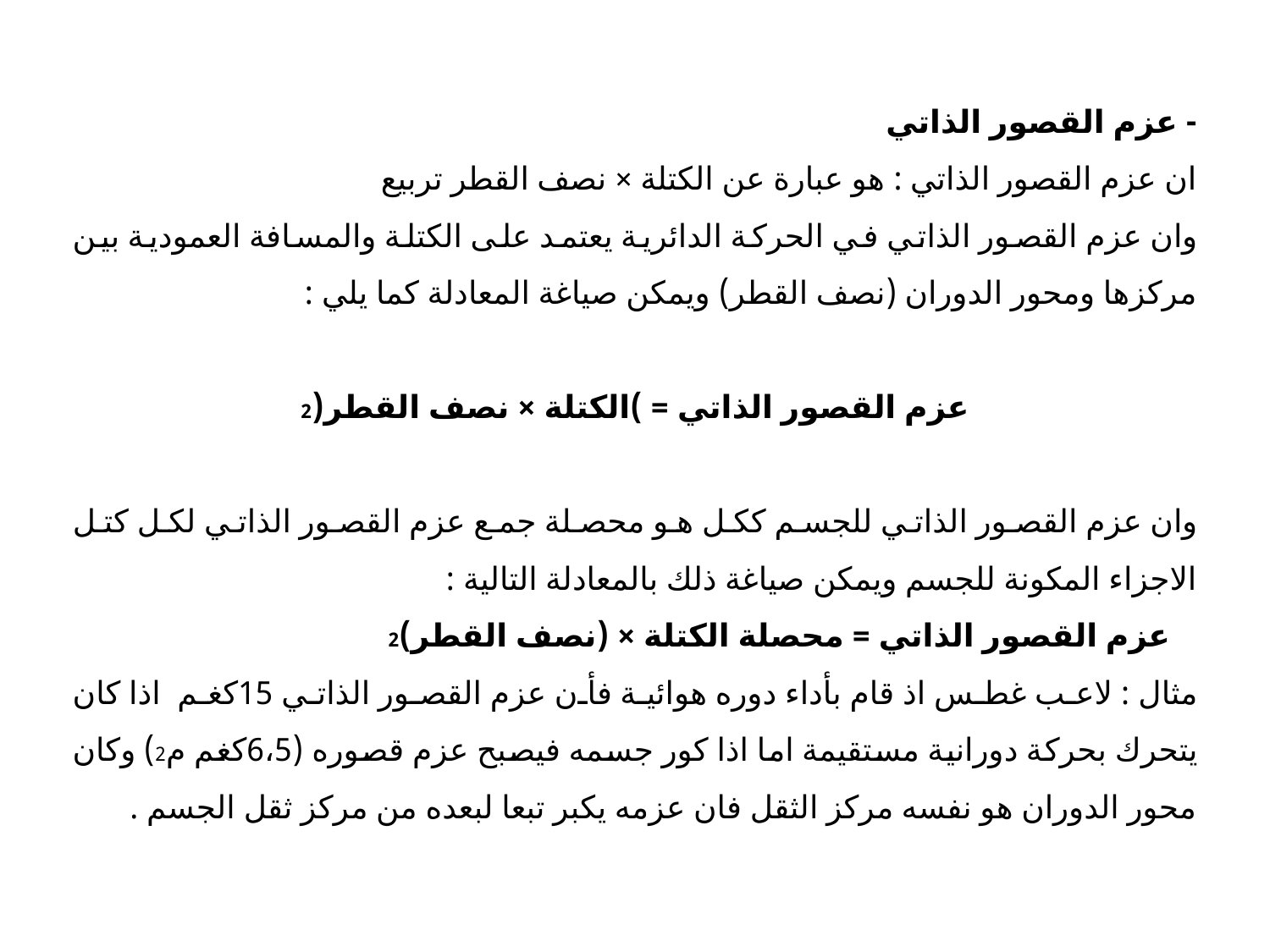

- عزم القصور الذاتي
ان عزم القصور الذاتي : هو عبارة عن الكتلة × نصف القطر تربيع
وان عزم القصور الذاتي في الحركة الدائرية يعتمد على الكتلة والمسافة العمودية بين مركزها ومحور الدوران (نصف القطر) ويمكن صياغة المعادلة كما يلي :

عزم القصور الذاتي = )الكتلة × نصف القطر(2

وان عزم القصور الذاتي للجسم ككل هو محصلة جمع عزم القصور الذاتي لكل كتل الاجزاء المكونة للجسم ويمكن صياغة ذلك بالمعادلة التالية :
	عزم القصور الذاتي = محصلة الكتلة × (نصف القطر)2
مثال : لاعب غطس اذ قام بأداء دوره هوائية فأن عزم القصور الذاتي 15كغم  اذا كان يتحرك بحركة دورانية مستقيمة اما اذا كور جسمه فيصبح عزم قصوره (6،5كغم م2) وكان محور الدوران هو نفسه مركز الثقل فان عزمه يكبر تبعا لبعده من مركز ثقل الجسم .